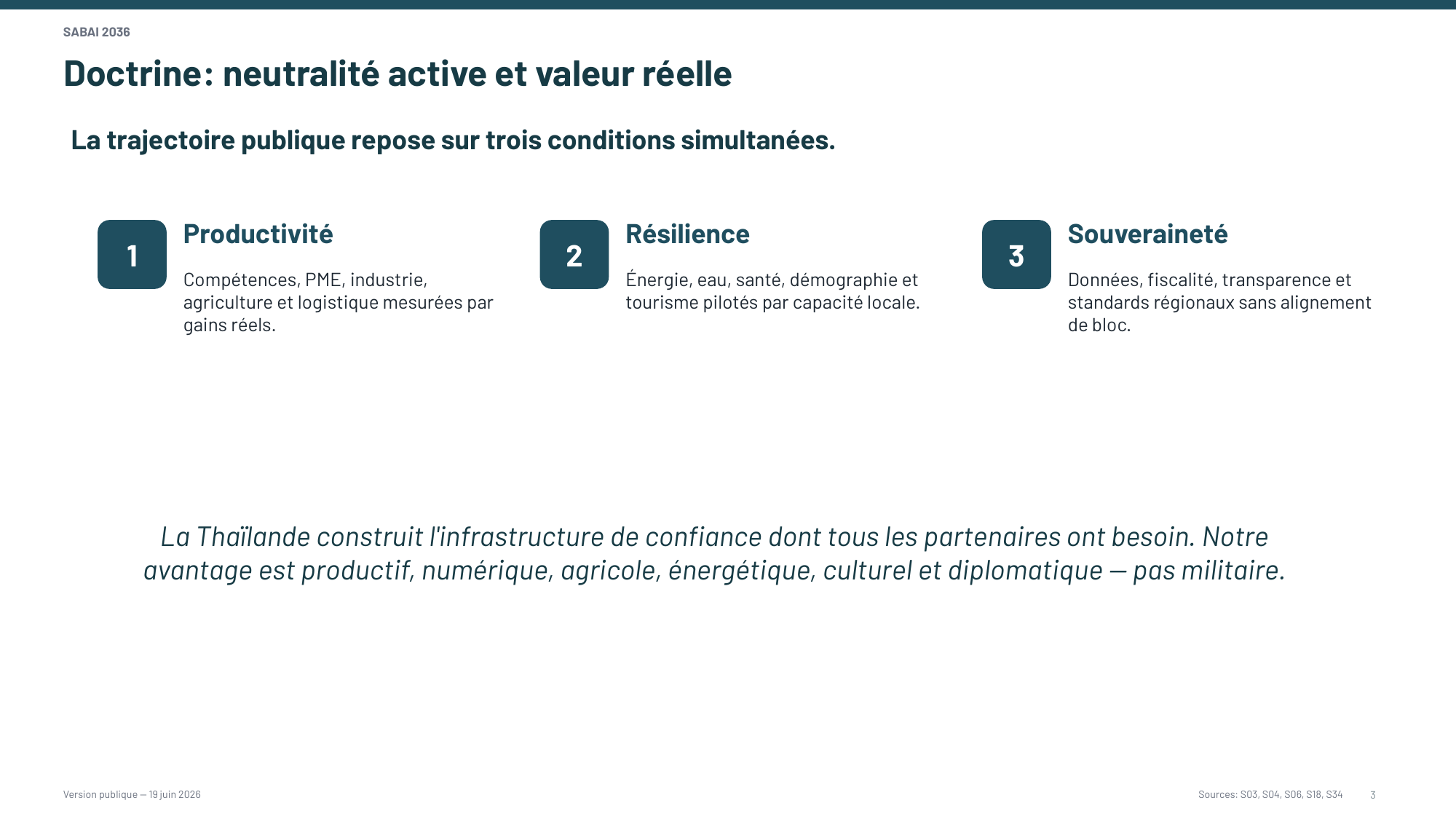

SABAI 2036
Doctrine: neutralité active et valeur réelle
La trajectoire publique repose sur trois conditions simultanées.
Productivité
Résilience
Souveraineté
1
2
3
Compétences, PME, industrie, agriculture et logistique mesurées par gains réels.
Énergie, eau, santé, démographie et tourisme pilotés par capacité locale.
Données, fiscalité, transparence et standards régionaux sans alignement de bloc.
La Thaïlande construit l'infrastructure de confiance dont tous les partenaires ont besoin. Notre avantage est productif, numérique, agricole, énergétique, culturel et diplomatique — pas militaire.
3
Version publique — 19 juin 2026
Sources: S03, S04, S06, S18, S34